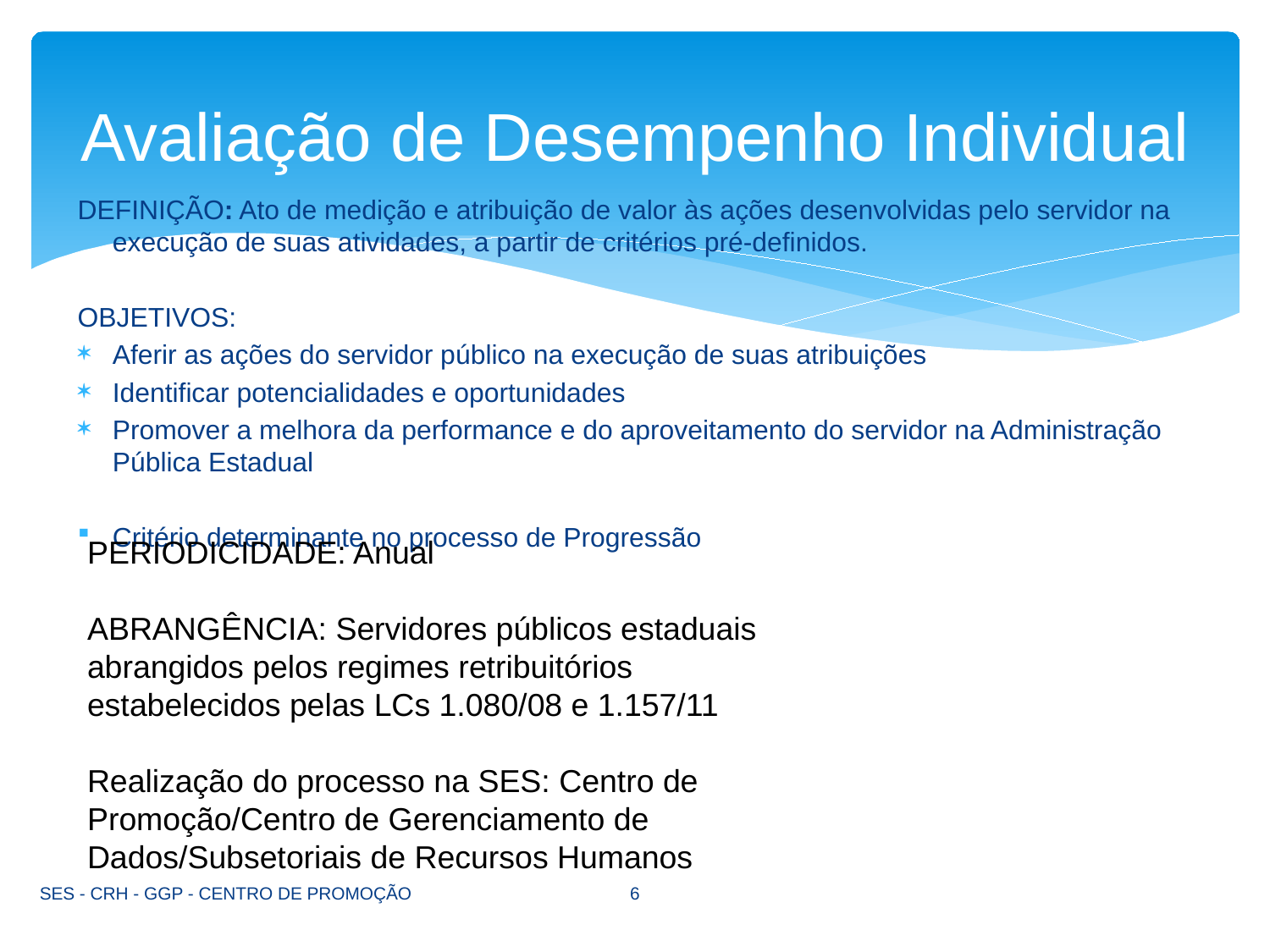

# Avaliação de Desempenho Individual
DEFINIÇÃO: Ato de medição e atribuição de valor às ações desenvolvidas pelo servidor na execução de suas atividades, a partir de critérios pré-definidos.

OBJETIVOS:
Aferir as ações do servidor público na execução de suas atribuições
Identificar potencialidades e oportunidades
Promover a melhora da performance e do aproveitamento do servidor na Administração Pública Estadual

Critério determinante no processo de Progressão
PERIODICIDADE: Anual

ABRANGÊNCIA: Servidores públicos estaduais abrangidos pelos regimes retribuitórios estabelecidos pelas LCs 1.080/08 e 1.157/11

Realização do processo na SES: Centro de Promoção/Centro de Gerenciamento de Dados/Subsetoriais de Recursos Humanos
6
SES - CRH - GGP - CENTRO DE PROMOÇÃO